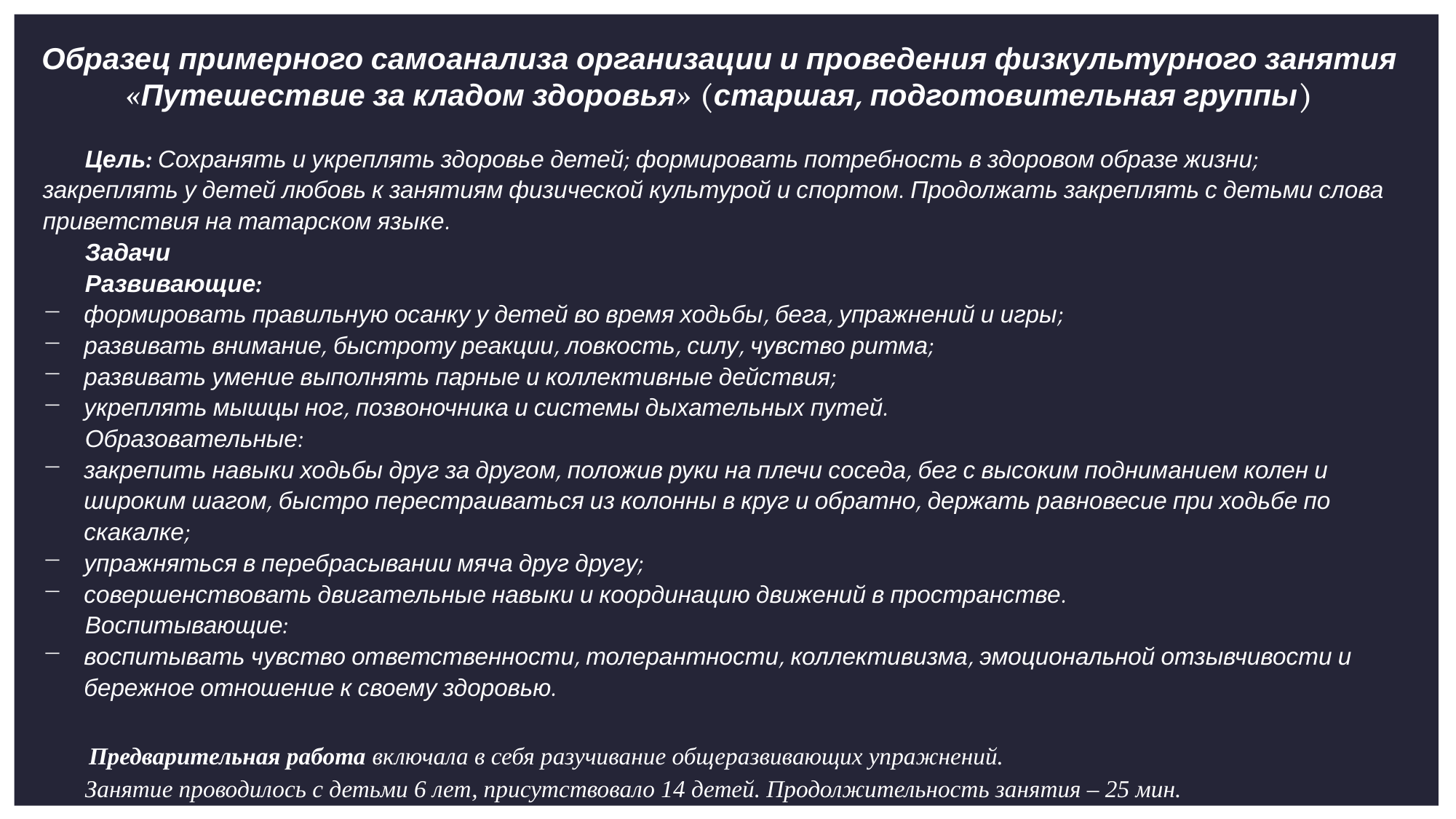

Образец примерного самоанализа организации и проведения физкультурного занятия «Путешествие за кладом здоровья» (старшая, подготовительная группы)
       Цель: Сохранять и укреплять здоровье детей; формировать потребность в здоровом образе жизни; закреплять у детей любовь к занятиям физической культурой и спортом. Продолжать закреплять с детьми слова приветствия на татарском языке.
       Задачи
       Развивающие:
формировать правильную осанку у детей во время ходьбы, бега, упражнений и игры;
развивать внимание, быстроту реакции, ловкость, силу, чувство ритма;
развивать умение выполнять парные и коллективные действия;
укреплять мышцы ног, позвоночника и системы дыхательных путей.
       Образовательные:
закрепить навыки ходьбы друг за другом, положив руки на плечи соседа, бег с высоким подниманием колен и широким шагом, быстро перестраиваться из колонны в круг и обратно, держать равновесие при ходьбе по скакалке;
упражняться в перебрасывании мяча друг другу;
совершенствовать двигательные навыки и координацию движений в пространстве.
       Воспитывающие:
воспитывать чувство ответственности, толерантности, коллективизма, эмоциональной отзывчивости и бережное отношение к своему здоровью.

      Предварительная работа включала в себя разучивание общеразвивающих упражнений.
       Занятие проводилось с детьми 6 лет, присутствовало 14 детей. Продолжительность занятия – 25 мин.